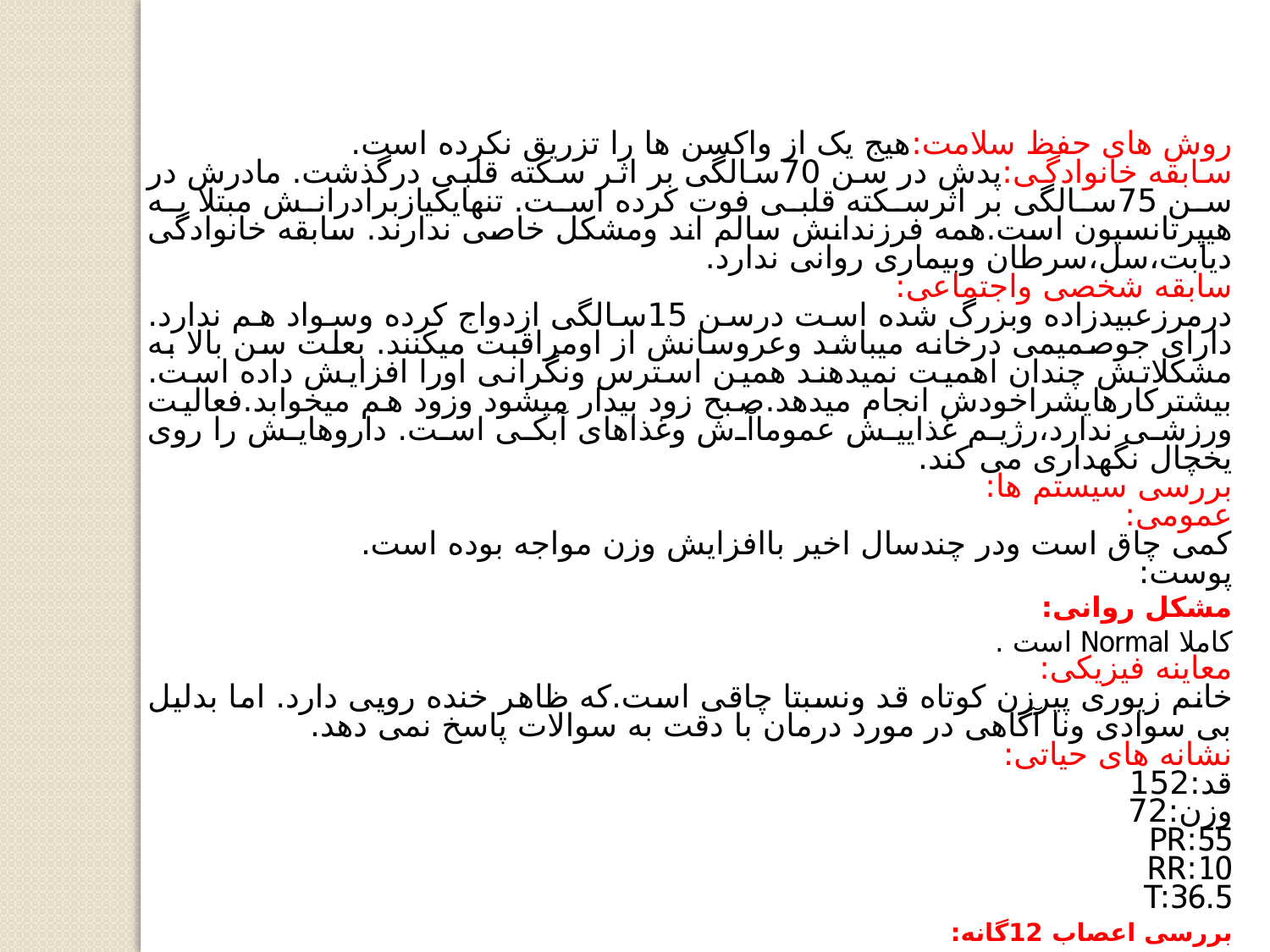

روش های حفظ سلامت:هیج یک از واکسن ها را تزریق نکرده است.
سابقه خانوادگی:پدش در سن 70سالگی بر اثر سکته قلبی درگذشت. مادرش در سن 75سالگی بر اثرسکته قلبی فوت کرده است. تنهایکیازبرادرانش مبتلا به هیپرتانسیون است.همه فرزندانش سالم اند ومشکل خاصی ندارند. سابقه خانوادگی دیابت،سل،سرطان وبیماری روانی ندارد.
سابقه شخصی واجتماعی:
درمرزعبیدزاده وبزرگ شده است درسن 15سالگی ازدواج کرده وسواد هم ندارد. دارای جوصمیمی درخانه میباشد وعروسانش از اومراقبت میکنند. بعلت سن بالا به مشکلاتش چندان اهمیت نمیدهند همین استرس ونگرانی اورا افزایش داده است. بیشترکارهایشراخودش انجام میدهد.صبح زود بیدار میشود وزود هم میخوابد.فعالیت ورزشی ندارد،رژیم غذاییش عموماآش وغذاهای آبکی است. داروهایش را روی یخچال نگهداری می کند.
بررسی سیستم ها:
عمومی:
کمی چاق است ودر چندسال اخیر باافزایش وزن مواجه بوده است.
پوست:
مشکل روانی:
کاملا Normal است .
معاینه فیزیکی:
خانم زیوری پیرزن کوتاه قد ونسبتا چاقی است.که ظاهر خنده رویی دارد. اما بدلیل بی سوادی ونا آگاهی در مورد درمان با دقت به سوالات پاسخ نمی دهد.
نشانه های حیاتی:
قد:152
وزن:72
PR:55
RR:10
T:36.5
بررسی اعصاب 12گانه: